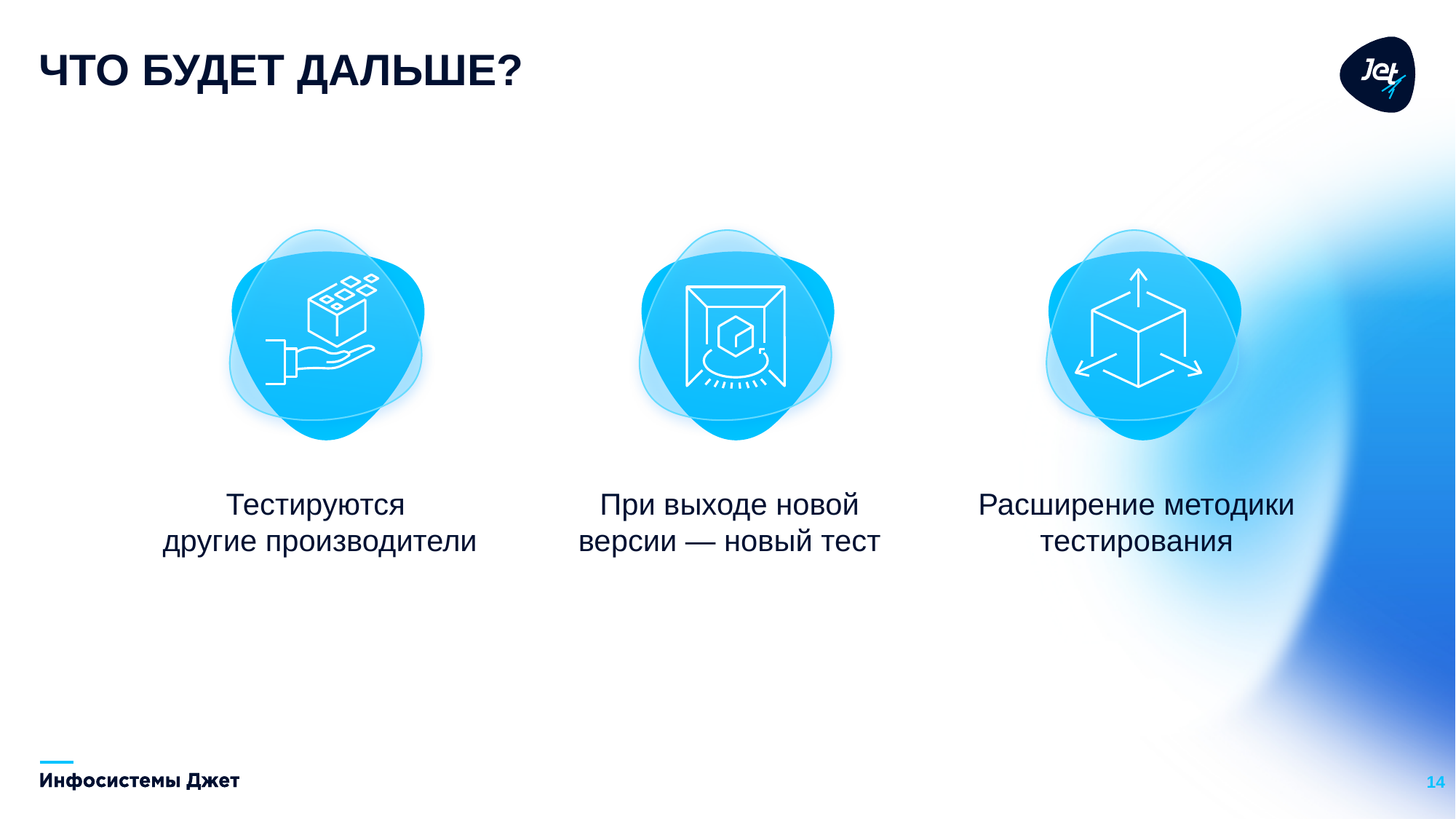

# Что будет дальше?

Тестируются
другие производители
При выходе новой версии — новый тест
Расширение методики тестирования